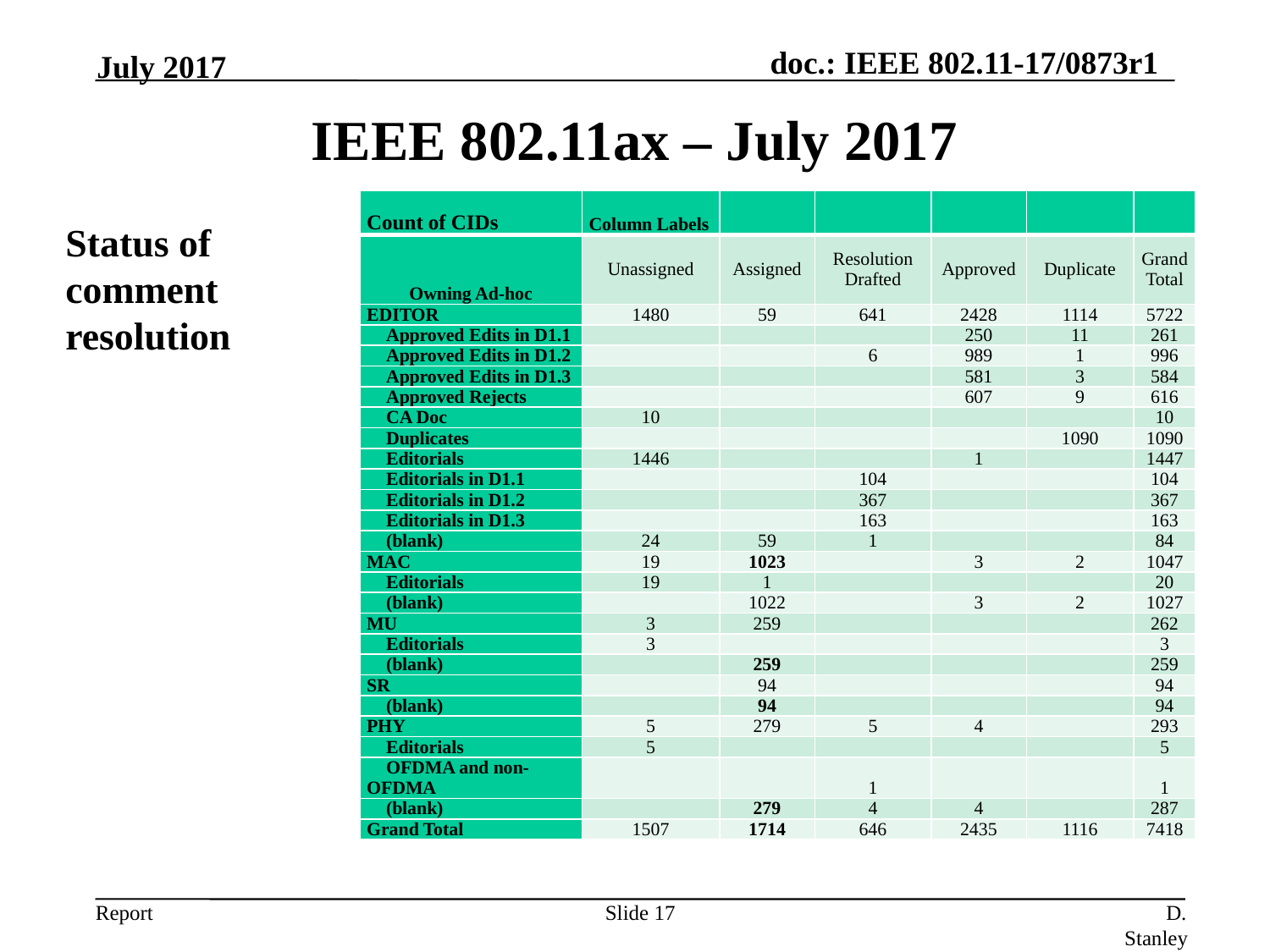

July 2017
IEEE 802.11ax – July 2017
| Count of CIDs | Column Labels |  |  |  |  |  |
| --- | --- | --- | --- | --- | --- | --- |
| Owning Ad-hoc | Unassigned | Assigned | Resolution Drafted | Approved | Duplicate | Grand Total |
| EDITOR | 1480 | 59 | 641 | 2428 | 1114 | 5722 |
| Approved Edits in D1.1 |  |  |  | 250 | 11 | 261 |
| Approved Edits in D1.2 |  |  | 6 | 989 | 1 | 996 |
| Approved Edits in D1.3 |  |  |  | 581 | 3 | 584 |
| Approved Rejects |  |  |  | 607 | 9 | 616 |
| CA Doc | 10 |  |  |  |  | 10 |
| Duplicates |  |  |  |  | 1090 | 1090 |
| Editorials | 1446 |  |  | 1 |  | 1447 |
| Editorials in D1.1 |  |  | 104 |  |  | 104 |
| Editorials in D1.2 |  |  | 367 |  |  | 367 |
| Editorials in D1.3 |  |  | 163 |  |  | 163 |
| (blank) | 24 | 59 | 1 |  |  | 84 |
| MAC | 19 | 1023 |  | 3 | 2 | 1047 |
| Editorials | 19 | 1 |  |  |  | 20 |
| (blank) |  | 1022 |  | 3 | 2 | 1027 |
| MU | 3 | 259 |  |  |  | 262 |
| Editorials | 3 |  |  |  |  | 3 |
| (blank) |  | 259 |  |  |  | 259 |
| SR |  | 94 |  |  |  | 94 |
| (blank) |  | 94 |  |  |  | 94 |
| PHY | 5 | 279 | 5 | 4 |  | 293 |
| Editorials | 5 |  |  |  |  | 5 |
| OFDMA and non-OFDMA |  |  | 1 |  |  | 1 |
| (blank) |  | 279 | 4 | 4 |  | 287 |
| Grand Total | 1507 | 1714 | 646 | 2435 | 1116 | 7418 |
Status of comment
resolution

Slide 17
D. Stanley, HP Enterprise